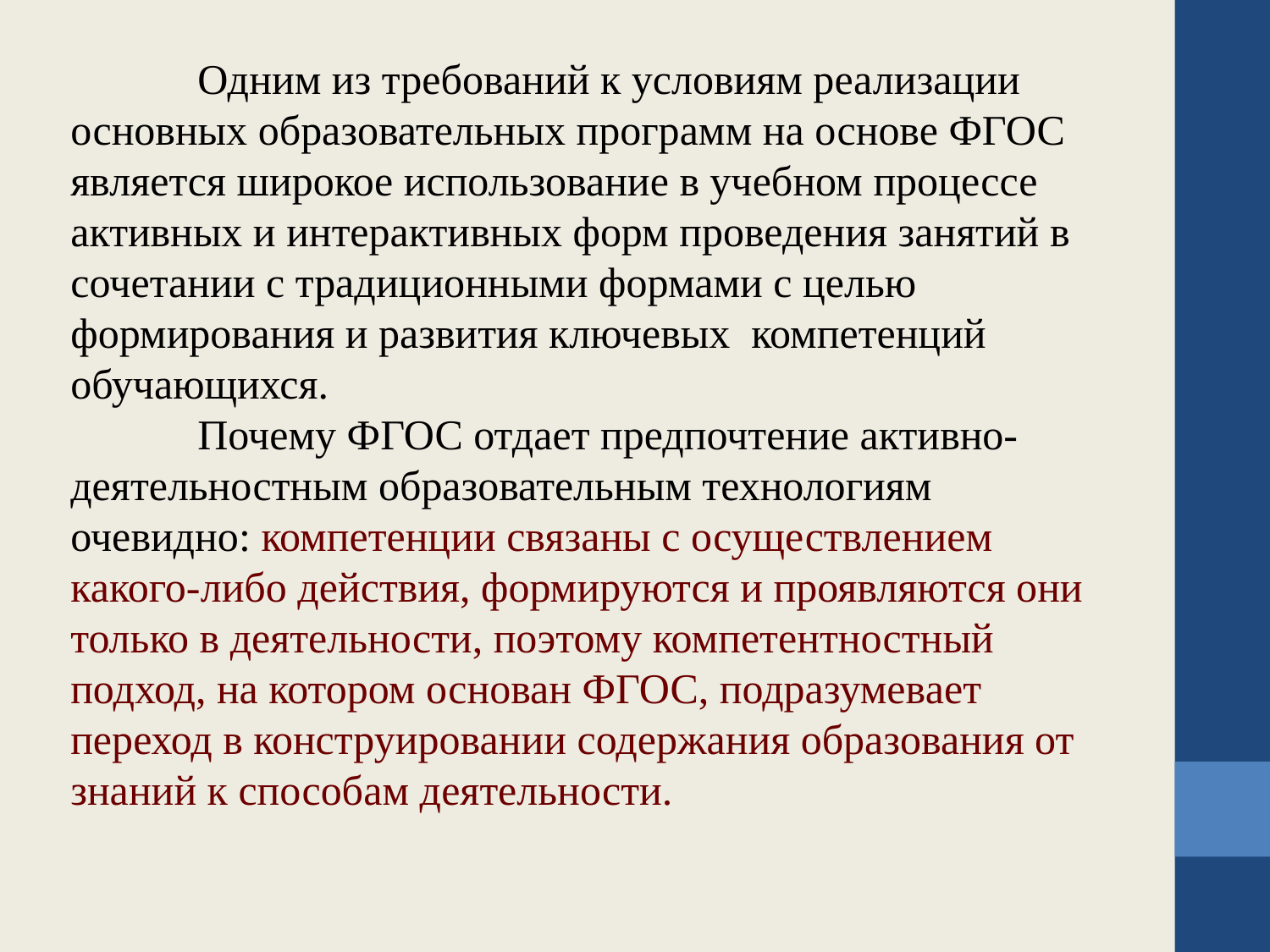

Одним из требований к условиям реализации основных образовательных программ на основе ФГОС является широкое использование в учебном процессе активных и интерактивных форм проведения занятий в сочетании с традиционными формами с целью формирования и развития ключевых  компетенций обучающихся.
	Почему ФГОС отдает предпочтение активно-деятельностным образовательным технологиям очевидно: компетенции связаны с осуществлением какого-либо действия, формируются и проявляются они только в деятельности, поэтому компетентностный подход, на котором основан ФГОС, подразумевает переход в конструировании содержания образования от знаний к способам деятельности.